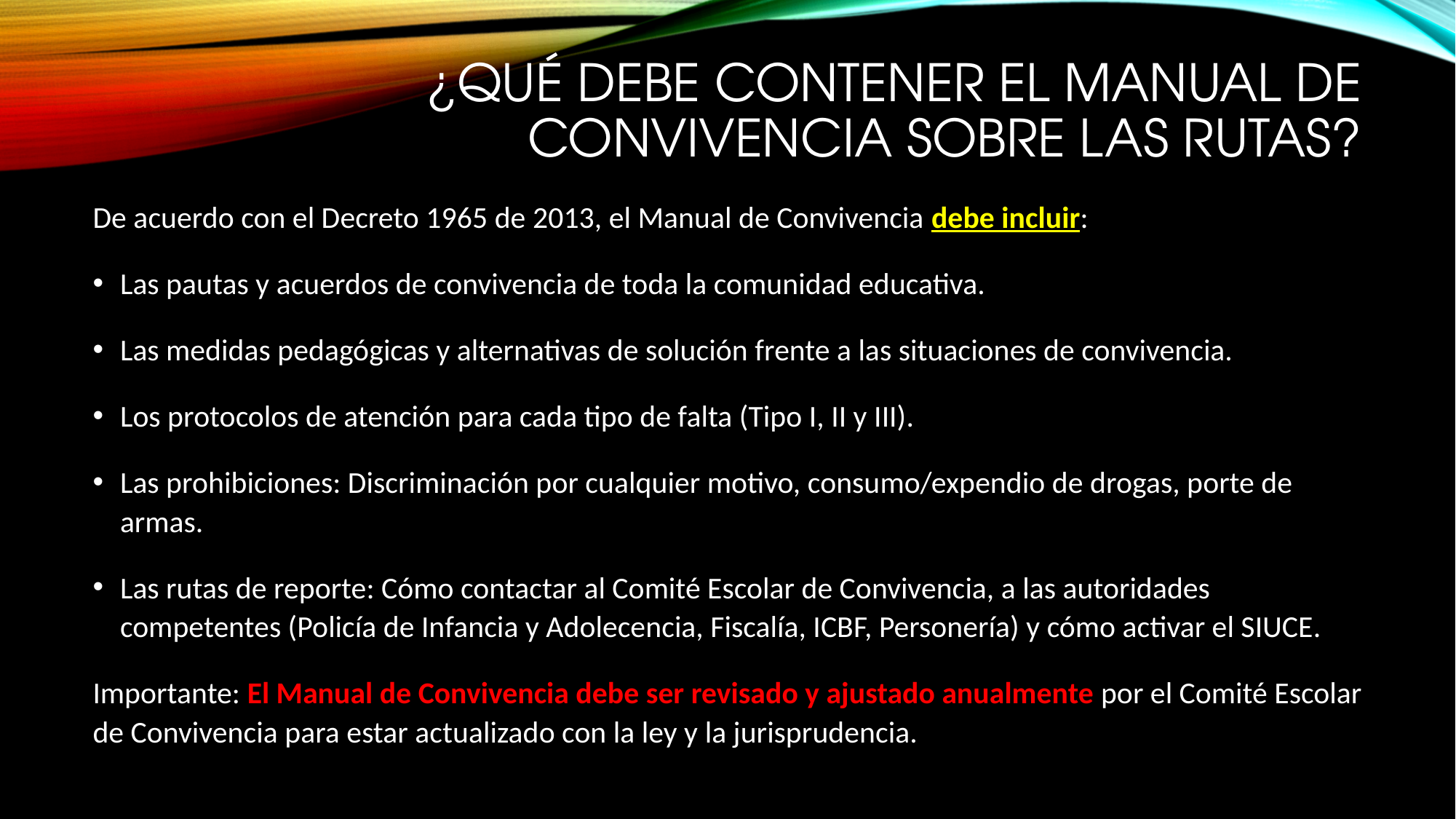

# ¿Qué debe contener el Manual de Convivencia sobre las Rutas?
De acuerdo con el Decreto 1965 de 2013, el Manual de Convivencia debe incluir:
Las pautas y acuerdos de convivencia de toda la comunidad educativa.
Las medidas pedagógicas y alternativas de solución frente a las situaciones de convivencia.
Los protocolos de atención para cada tipo de falta (Tipo I, II y III).
Las prohibiciones: Discriminación por cualquier motivo, consumo/expendio de drogas, porte de armas.
Las rutas de reporte: Cómo contactar al Comité Escolar de Convivencia, a las autoridades competentes (Policía de Infancia y Adolecencia, Fiscalía, ICBF, Personería) y cómo activar el SIUCE.
Importante: El Manual de Convivencia debe ser revisado y ajustado anualmente por el Comité Escolar de Convivencia para estar actualizado con la ley y la jurisprudencia.